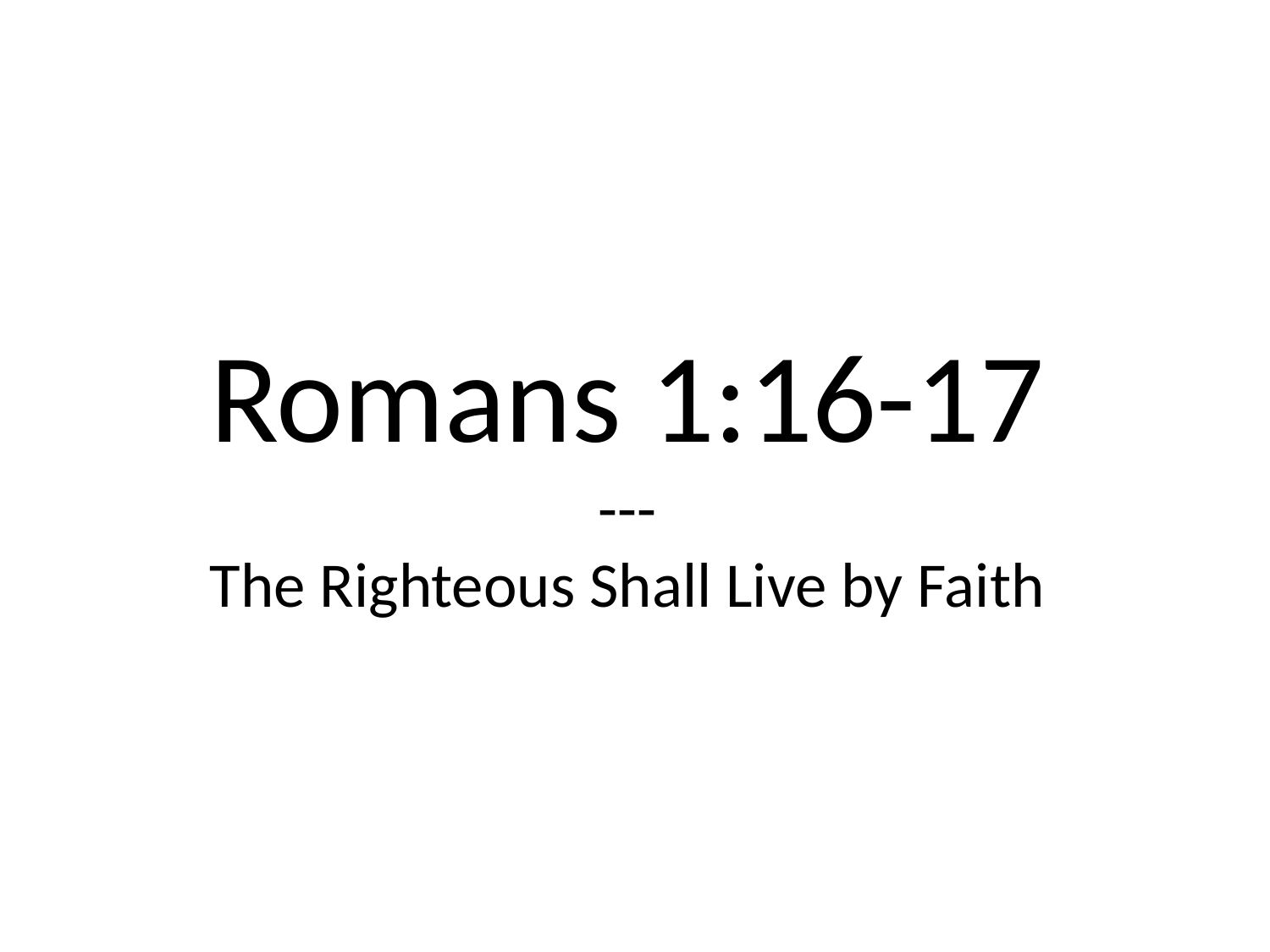

# Romans 1:16-17 --- The Righteous Shall Live by Faith